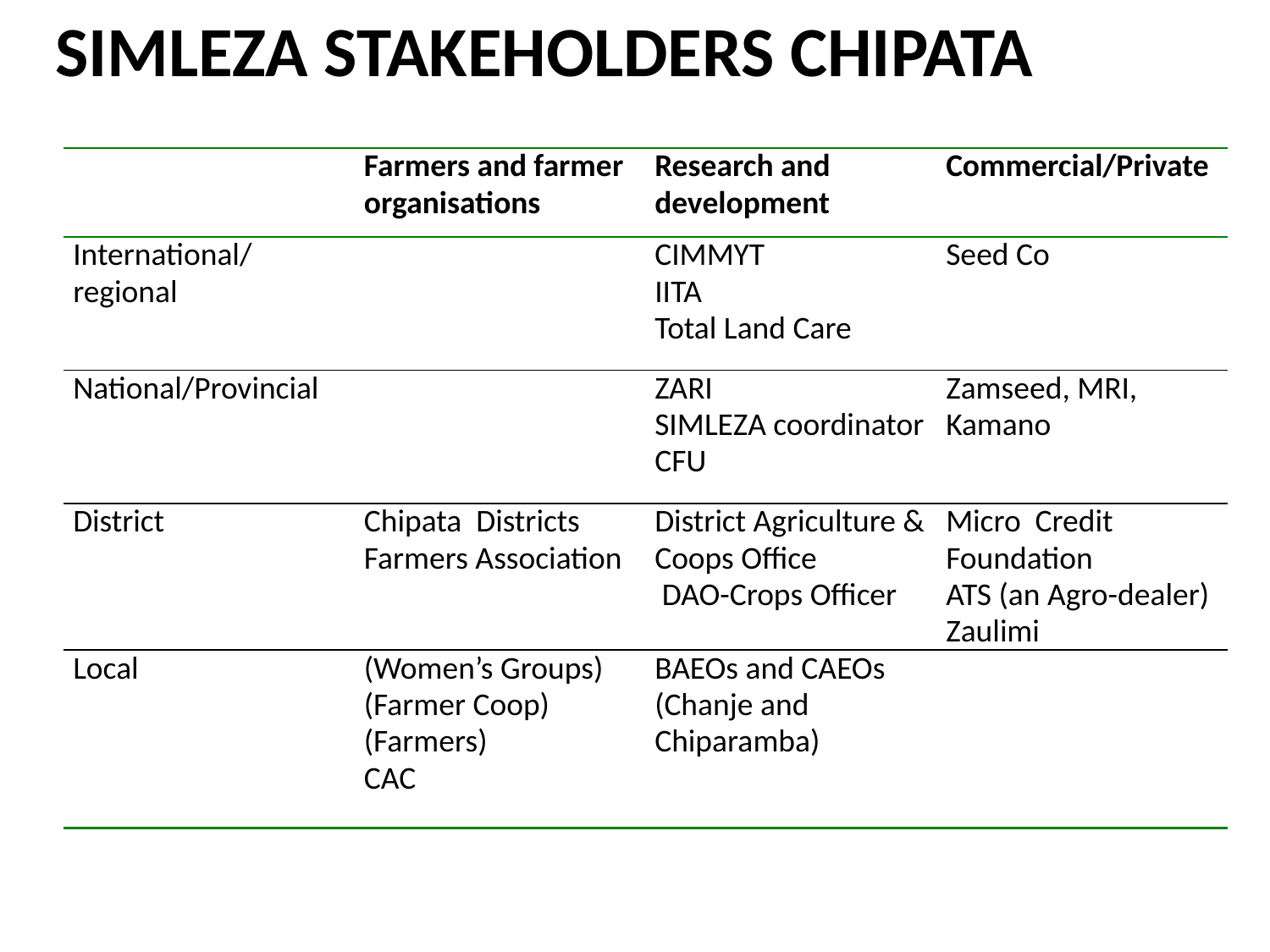

# SIMLEZA Stakeholders CHIPATA
|  | Farmers and farmer organisations | Research and development | Commercial/Private |
| --- | --- | --- | --- |
| International/ regional |  | CIMMYT IITA Total Land Care | Seed Co |
| National/Provincial |  | ZARI SIMLEZA coordinator CFU | Zamseed, MRI, Kamano |
| District | Chipata Districts Farmers Association | District Agriculture & Coops Office DAO-Crops Officer | Micro Credit Foundation ATS (an Agro-dealer) Zaulimi |
| Local | (Women’s Groups) (Farmer Coop) (Farmers) CAC | BAEOs and CAEOs (Chanje and Chiparamba) |  |